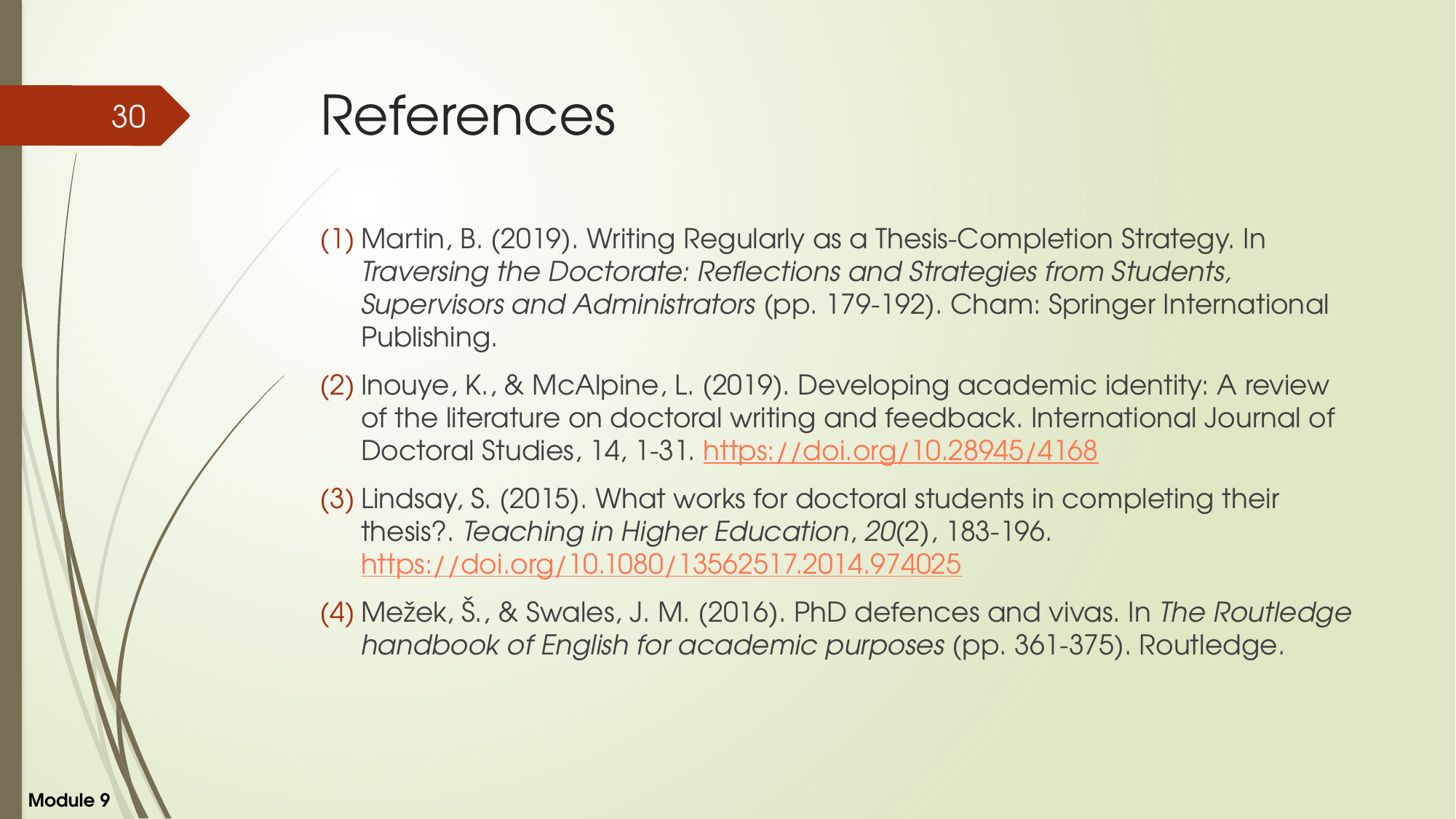

# References
30
Martin, B. (2019). Writing Regularly as a Thesis-Completion Strategy. In Traversing the Doctorate: Reflections and Strategies from Students, Supervisors and Administrators (pp. 179-192). Cham: Springer International Publishing.
Inouye, K., & McAlpine, L. (2019). Developing academic identity: A review of the literature on doctoral writing and feedback. International Journal of Doctoral Studies, 14, 1-31. https://doi.org/10.28945/4168
Lindsay, S. (2015). What works for doctoral students in completing their thesis?. Teaching in Higher Education, 20(2), 183-196. https://doi.org/10.1080/13562517.2014.974025
Mežek, Š., & Swales, J. M. (2016). PhD defences and vivas. In The Routledge handbook of English for academic purposes (pp. 361-375). Routledge.